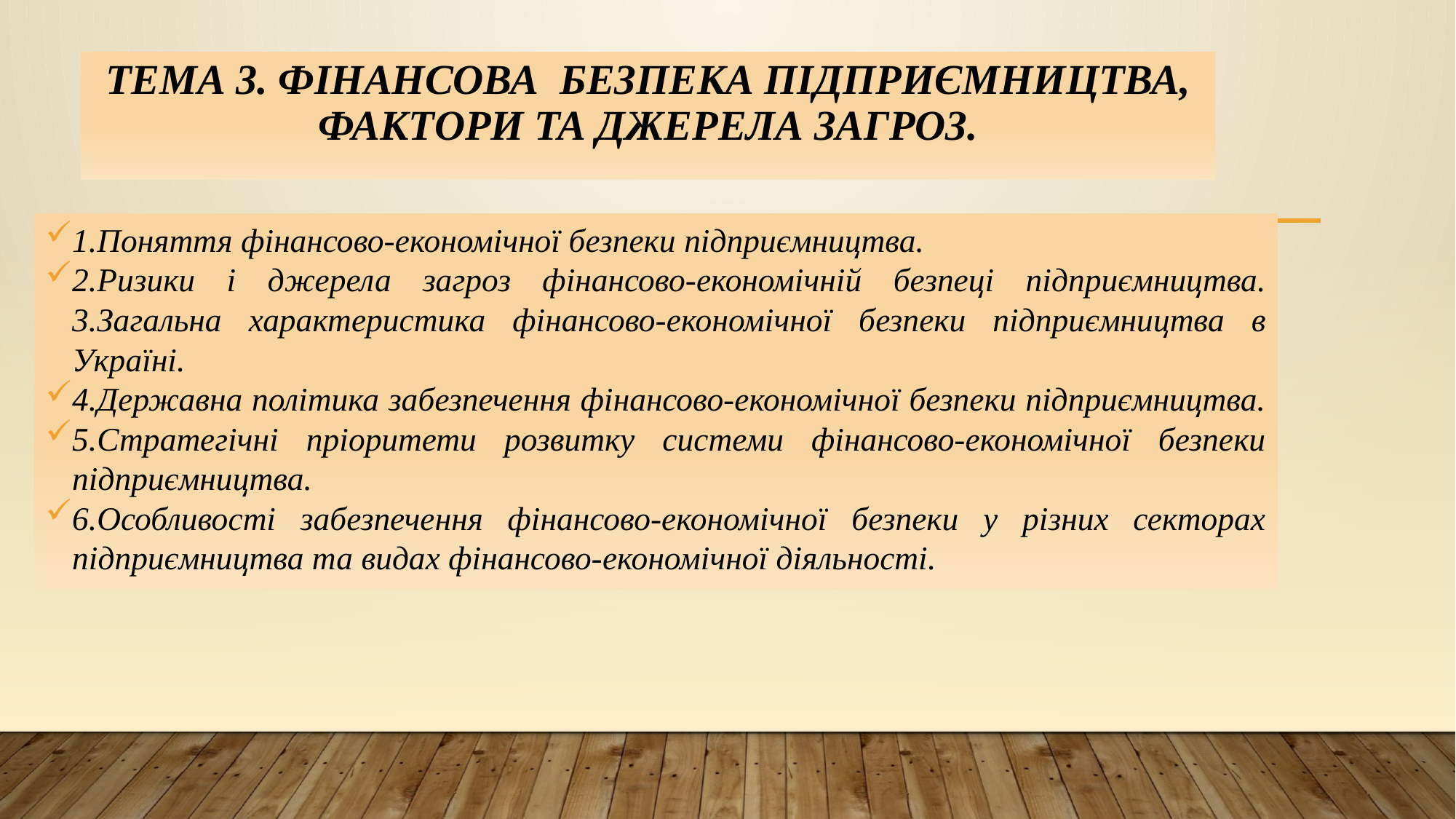

# ТЕМА 3. ФінансовА  безпека підприємництва, фактори та джерела загроз.
1.Поняття фінансово-економічної безпеки підприємництва.
2.Ризики і джерела загроз фінансово-економічній безпеці підприємництва. 3.Загальна характеристика фінансово-економічної безпеки підприємництва в Україні.
4.Державна політика забезпечення фінансово-економічної безпеки підприємництва.
5.Стратегічні пріоритети розвитку системи фінансово-економічної безпеки підприємництва.
6.Особливості забезпечення фінансово-економічної безпеки у різних секторах підприємництва та видах фінансово-економічної діяльності.